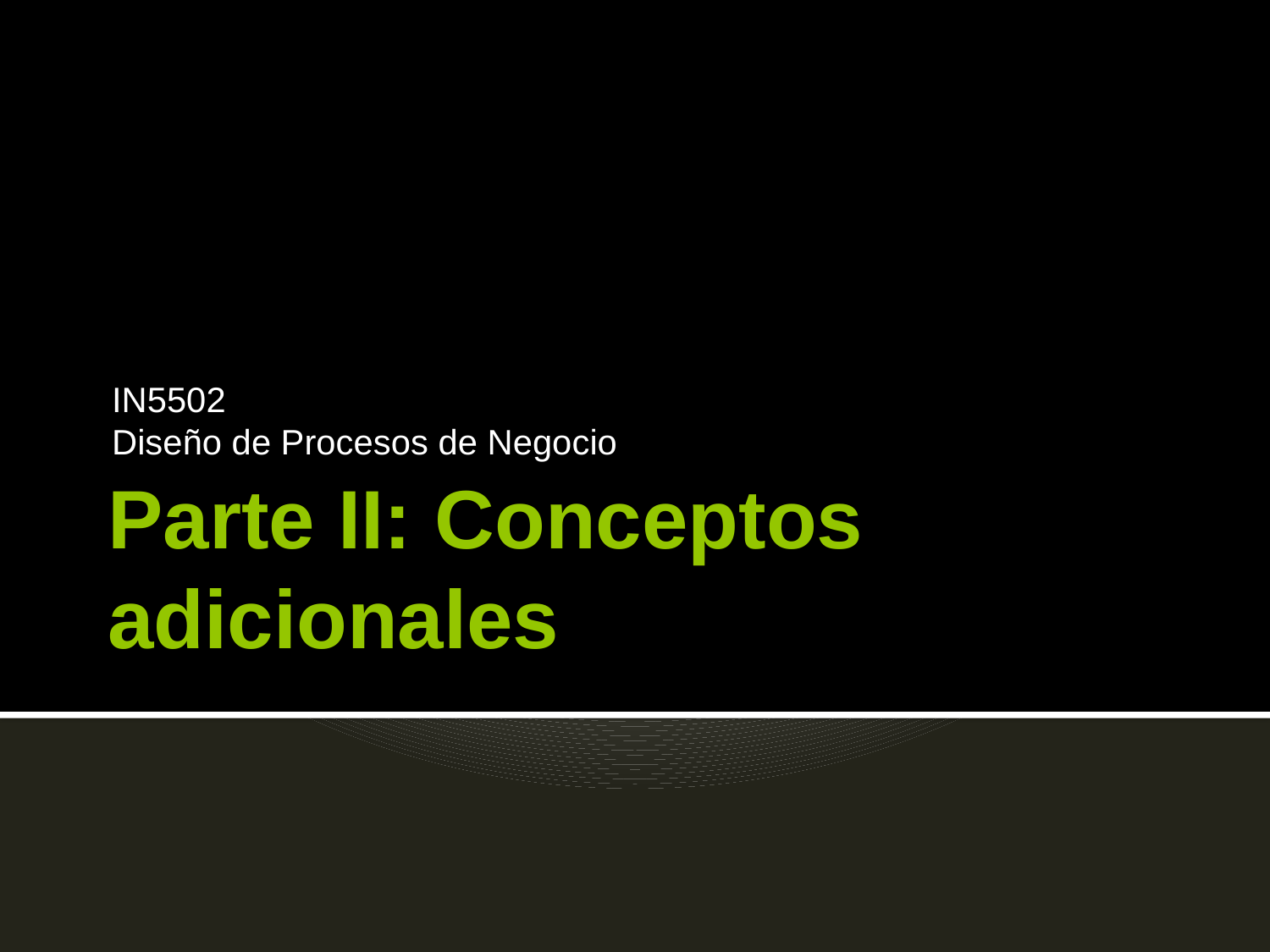

IN5502
Diseño de Procesos de Negocio
# Parte II: Conceptos adicionales